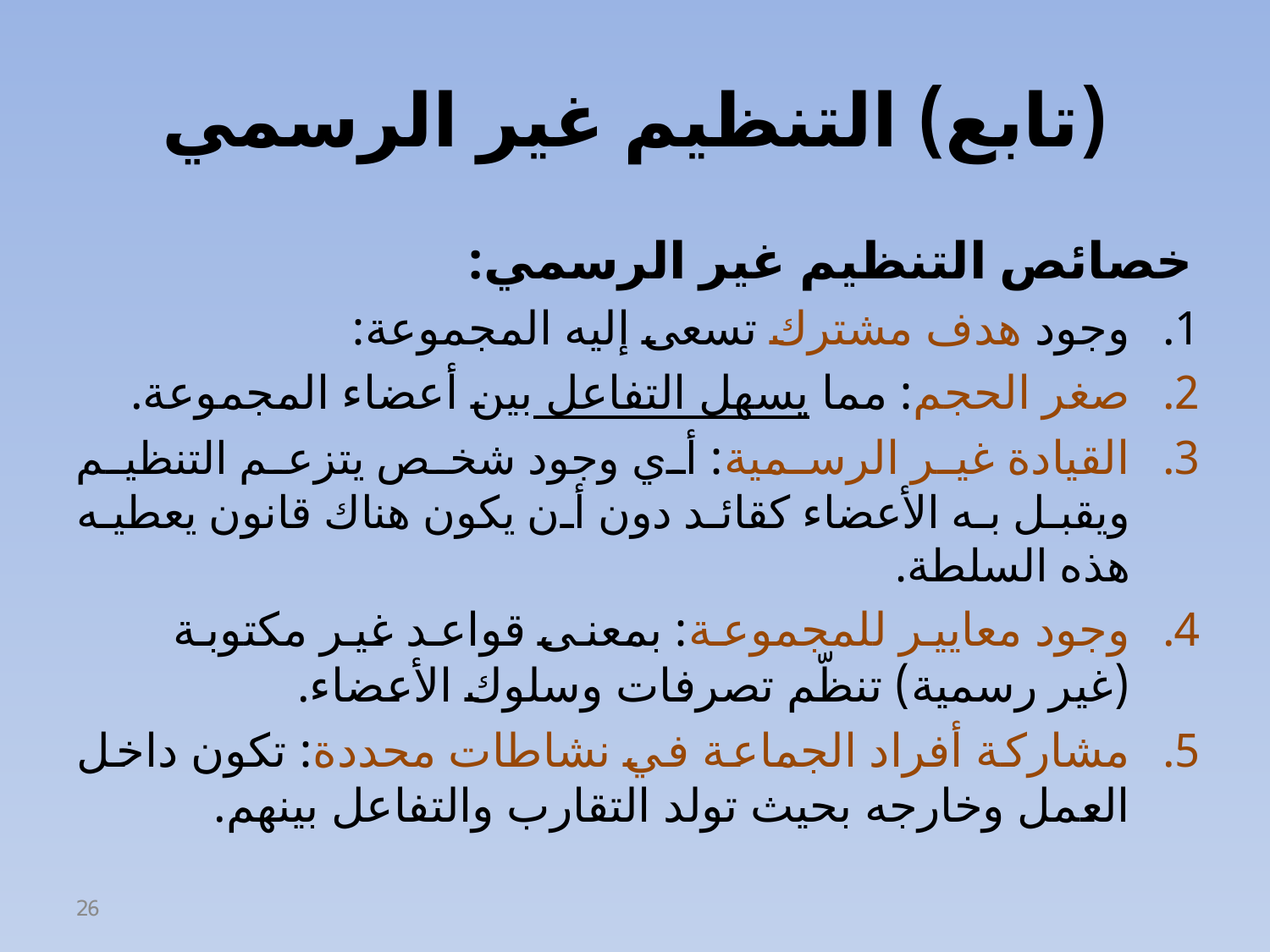

# (تابع) التنظيم غير الرسمي
خصائص التنظيم غير الرسمي:
وجود هدف مشترك تسعى إليه المجموعة:
صغر الحجم: مما يسهل التفاعل بين أعضاء المجموعة.
القيادة غير الرسمية: أي وجود شخص يتزعم التنظيم ويقبل به الأعضاء كقائد دون أن يكون هناك قانون يعطيه هذه السلطة.
وجود معايير للمجموعة: بمعنى قواعد غير مكتوبة         (غير رسمية) تنظّم تصرفات وسلوك الأعضاء.
مشاركة أفراد الجماعة في نشاطات محددة: تكون داخل العمل وخارجه بحيث تولد التقارب والتفاعل بينهم.

26